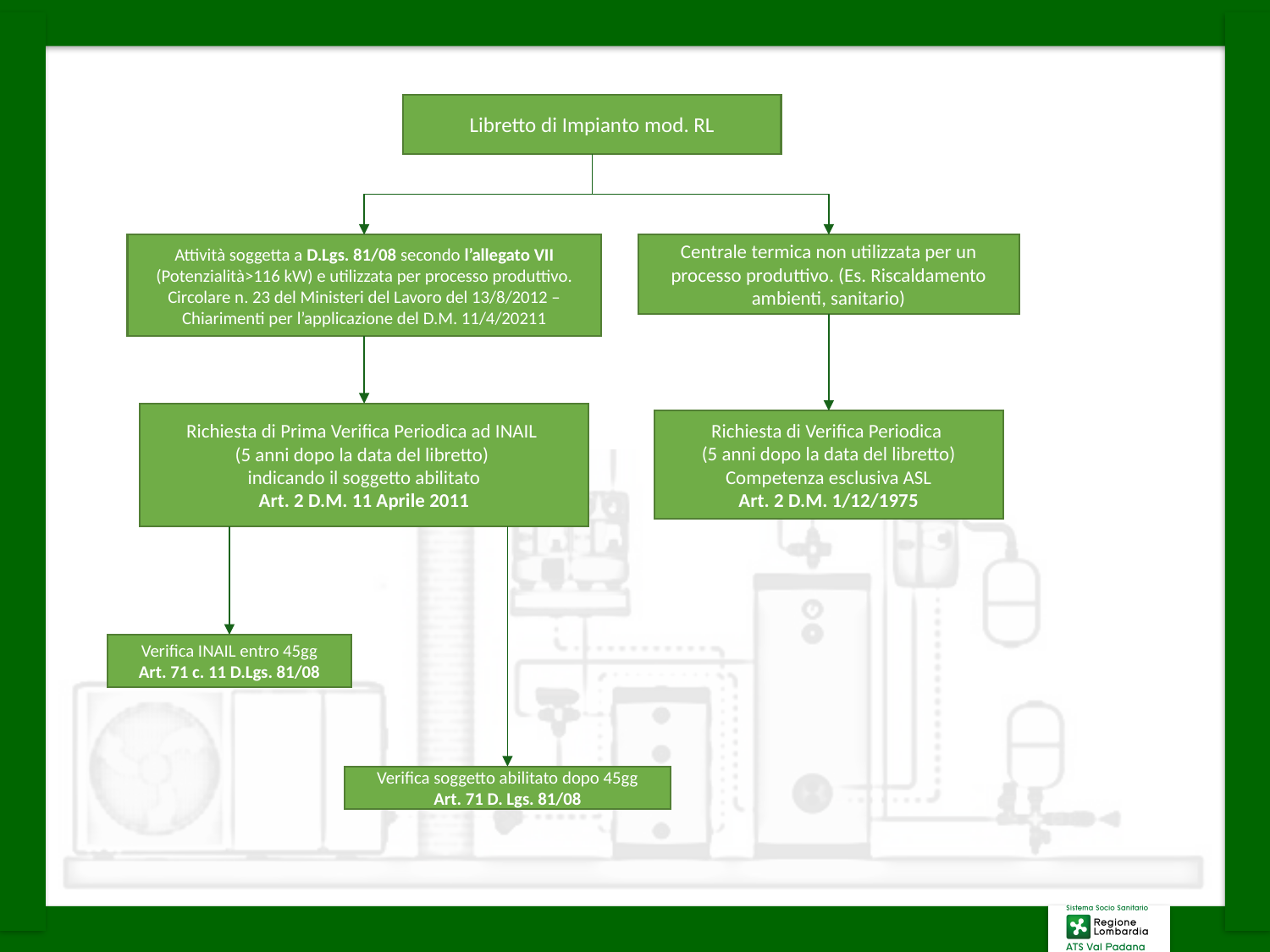

Libretto di Impianto mod. RL
Attività soggetta a D.Lgs. 81/08 secondo l’allegato VII (Potenzialità>116 kW) e utilizzata per processo produttivo. Circolare n. 23 del Ministeri del Lavoro del 13/8/2012 – Chiarimenti per l’applicazione del D.M. 11/4/20211
Centrale termica non utilizzata per un processo produttivo. (Es. Riscaldamento ambienti, sanitario)
Richiesta di Prima Verifica Periodica ad INAIL
(5 anni dopo la data del libretto)
indicando il soggetto abilitato
Art. 2 D.M. 11 Aprile 2011
Richiesta di Verifica Periodica
(5 anni dopo la data del libretto)
Competenza esclusiva ASL
Art. 2 D.M. 1/12/1975
Verifica INAIL entro 45gg
Art. 71 c. 11 D.Lgs. 81/08
Verifica soggetto abilitato dopo 45gg
Art. 71 D. Lgs. 81/08